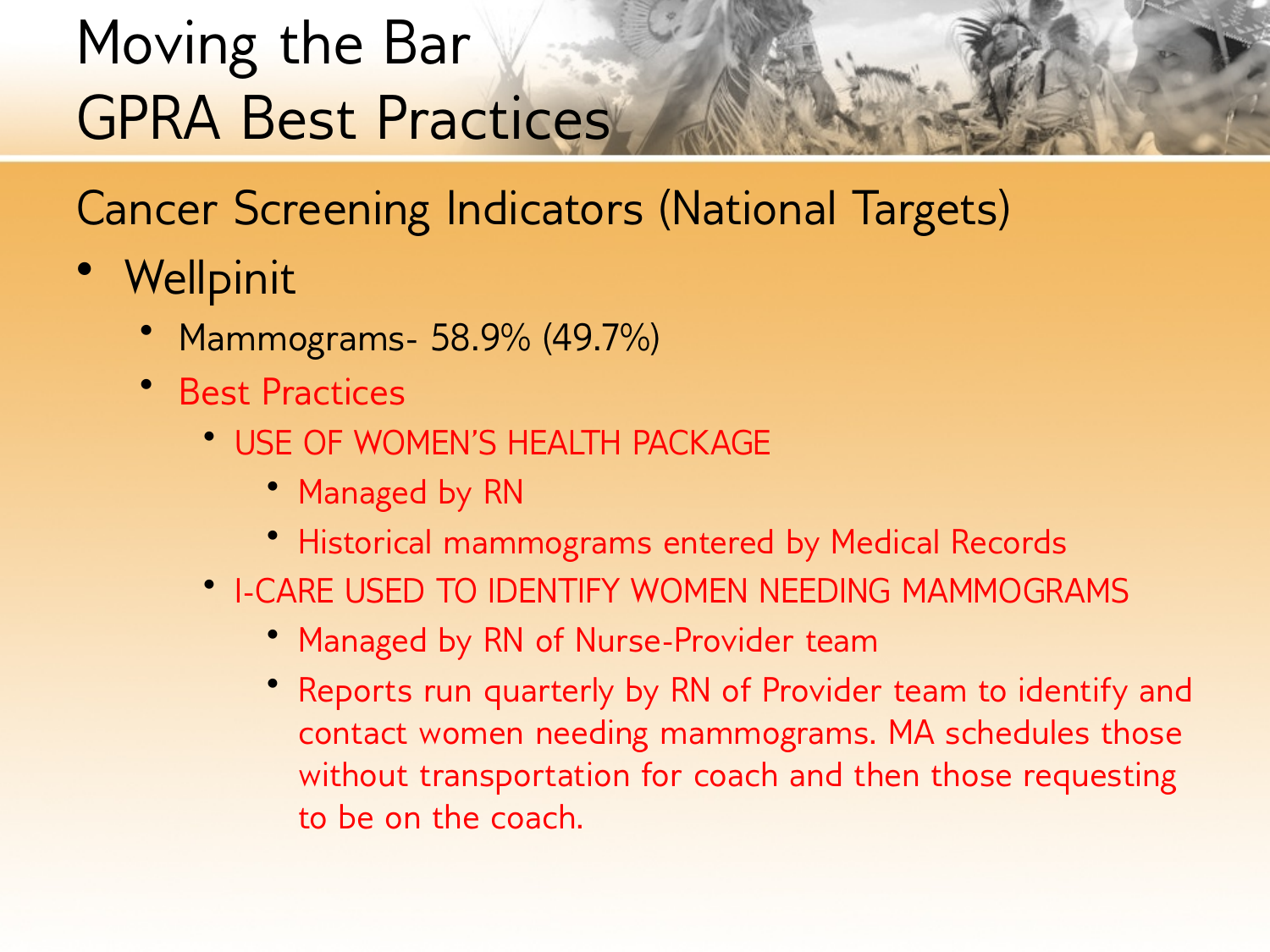

# Moving the Bar GPRA Best Practices
Cancer Screening Indicators (National Targets)
Wellpinit
Mammograms- 58.9% (49.7%)
Best Practices
USE OF WOMEN’S HEALTH PACKAGE
Managed by RN
Historical mammograms entered by Medical Records
I-CARE USED TO IDENTIFY WOMEN NEEDING MAMMOGRAMS
Managed by RN of Nurse-Provider team
Reports run quarterly by RN of Provider team to identify and contact women needing mammograms. MA schedules those without transportation for coach and then those requesting to be on the coach.